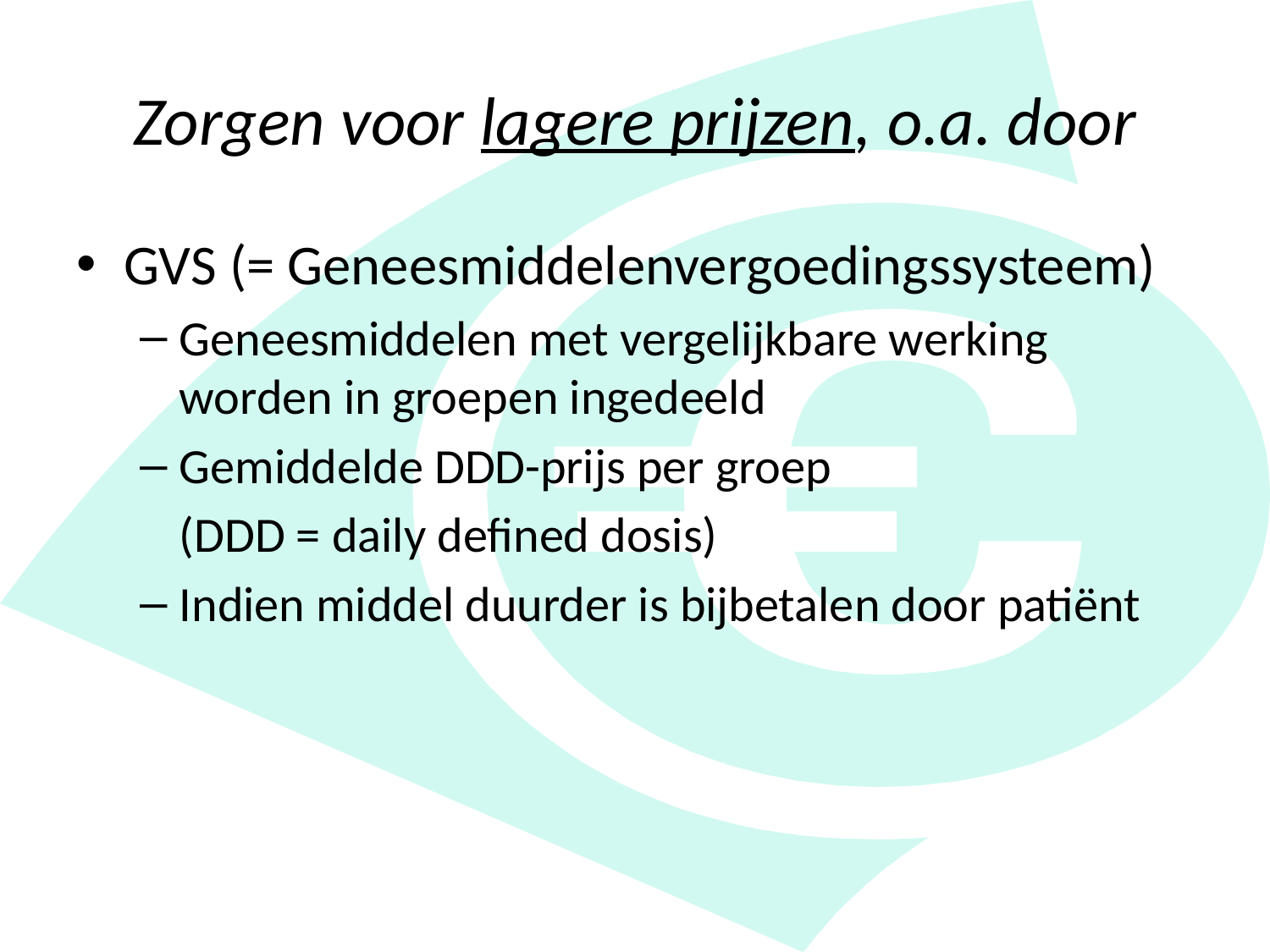

# Zorgen voor lagere prijzen, o.a. door
GVS (= Geneesmiddelenvergoedingssysteem)
Geneesmiddelen met vergelijkbare werking worden in groepen ingedeeld
Gemiddelde DDD-prijs per groep
	(DDD = daily defined dosis)
Indien middel duurder is bijbetalen door patiënt